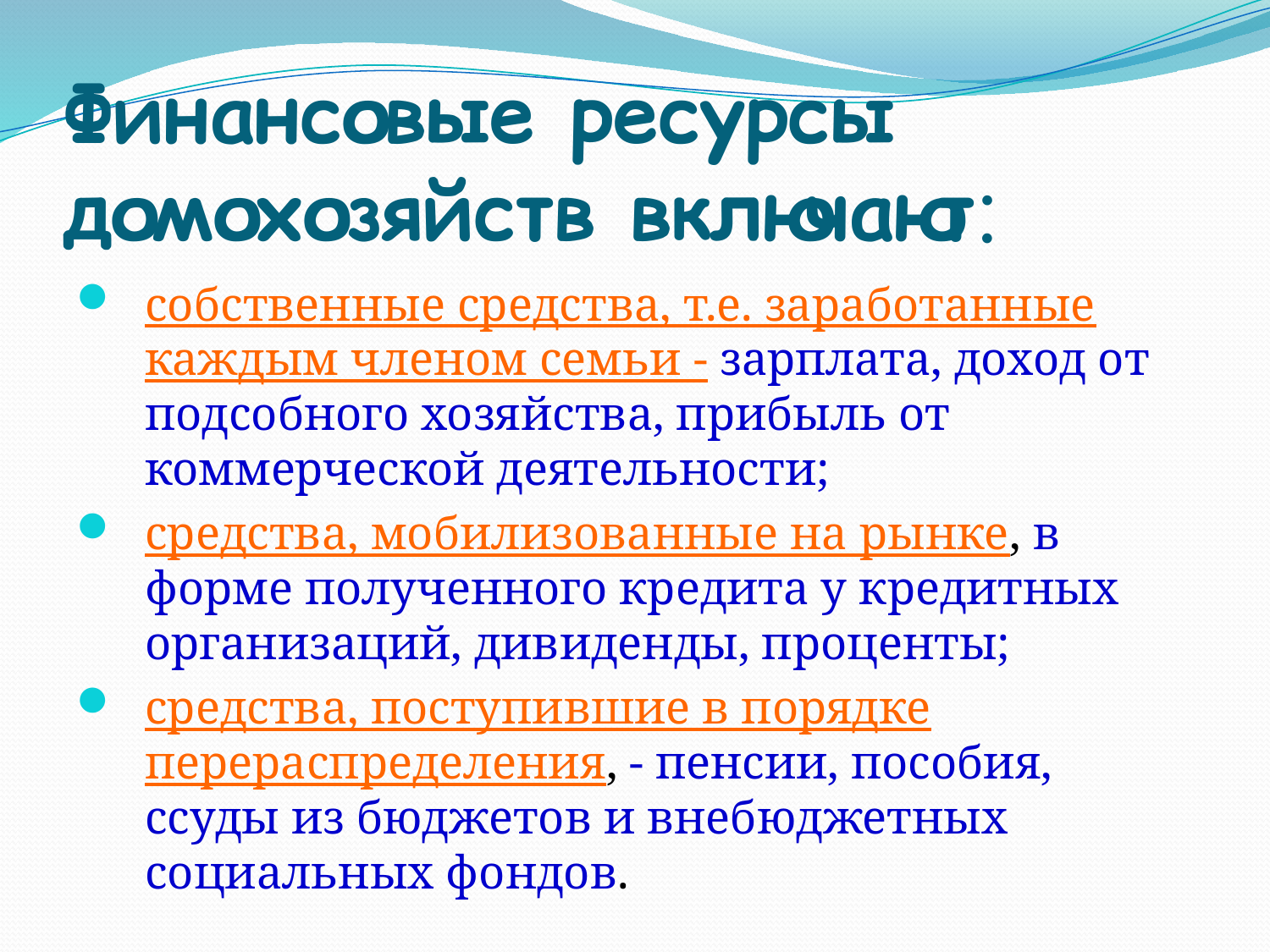

# Финансовые ресурсы домохозяйств включают:
собственные средства, т.е. заработанные каждым членом семьи - зарплата, доход от подсобного хозяйства, прибыль от коммерческой деятельности;
средства, мобилизованные на рынке, в форме полученного кредита у кредитных организаций, дивиденды, проценты;
средства, поступившие в порядке перераспределения, - пенсии, пособия, ссуды из бюджетов и внебюджетных социальных фондов.